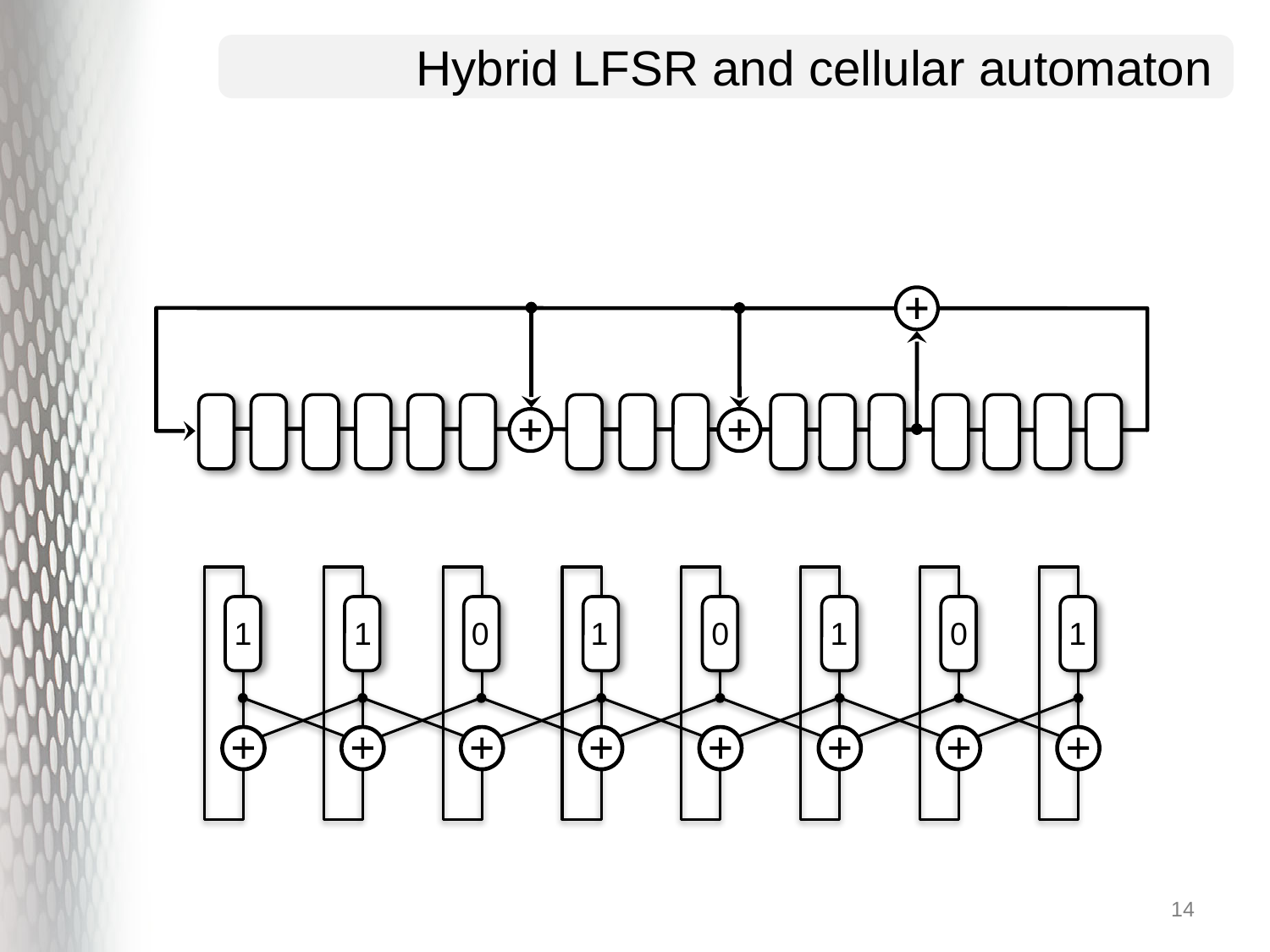

# Hybrid LFSR and cellular automaton

1
1
0
1
0
1
0
1